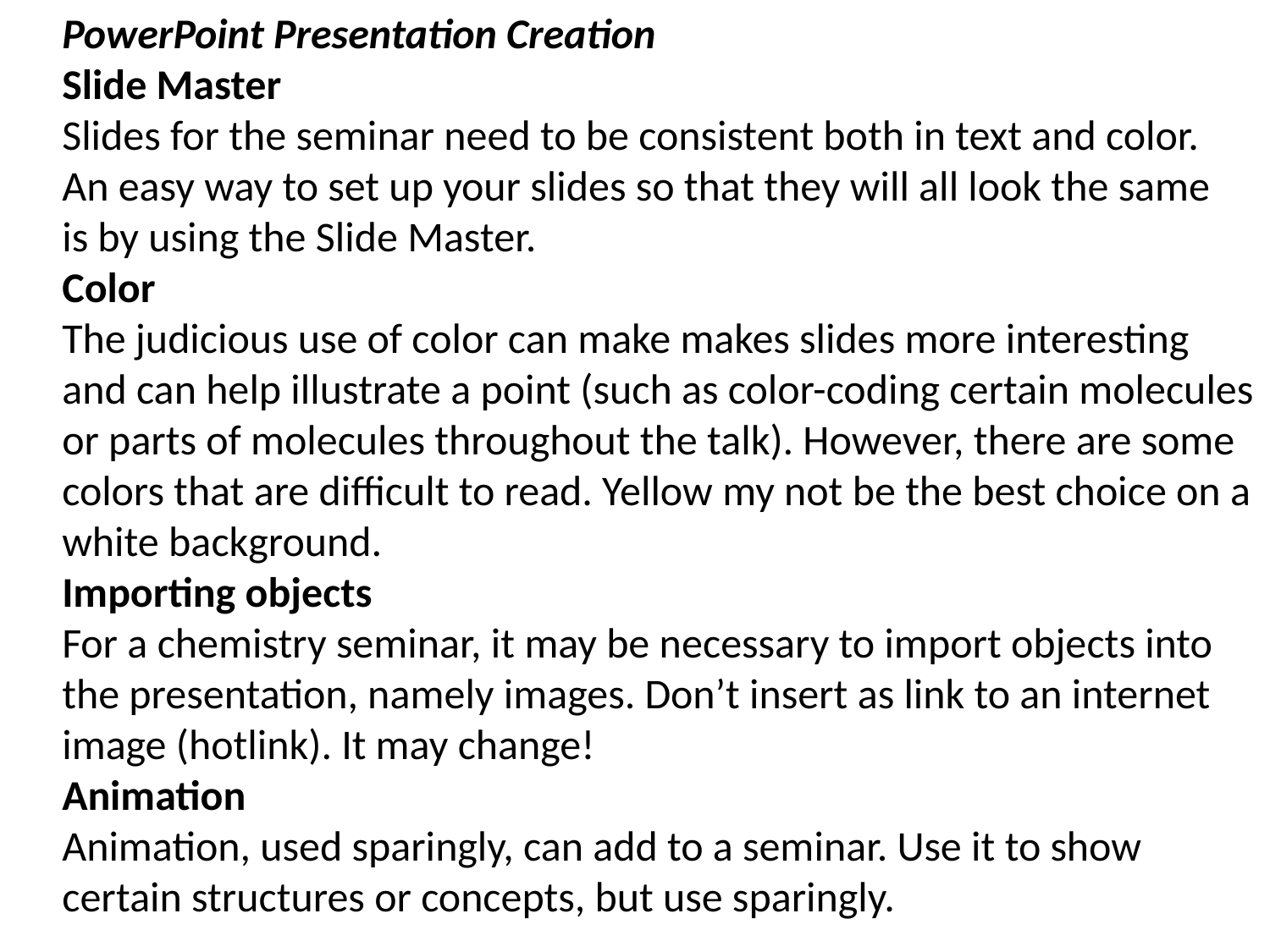

PowerPoint Presentation Creation
Slide Master
Slides for the seminar need to be consistent both in text and color.
An easy way to set up your slides so that they will all look the same
is by using the Slide Master.
Color
The judicious use of color can make makes slides more interesting and can help illustrate a point (such as color-coding certain molecules or parts of molecules throughout the talk). However, there are some colors that are difficult to read. Yellow my not be the best choice on a white background.
Importing objects
For a chemistry seminar, it may be necessary to import objects into the presentation, namely images. Don’t insert as link to an internet image (hotlink). It may change!
Animation
Animation, used sparingly, can add to a seminar. Use it to show certain structures or concepts, but use sparingly.